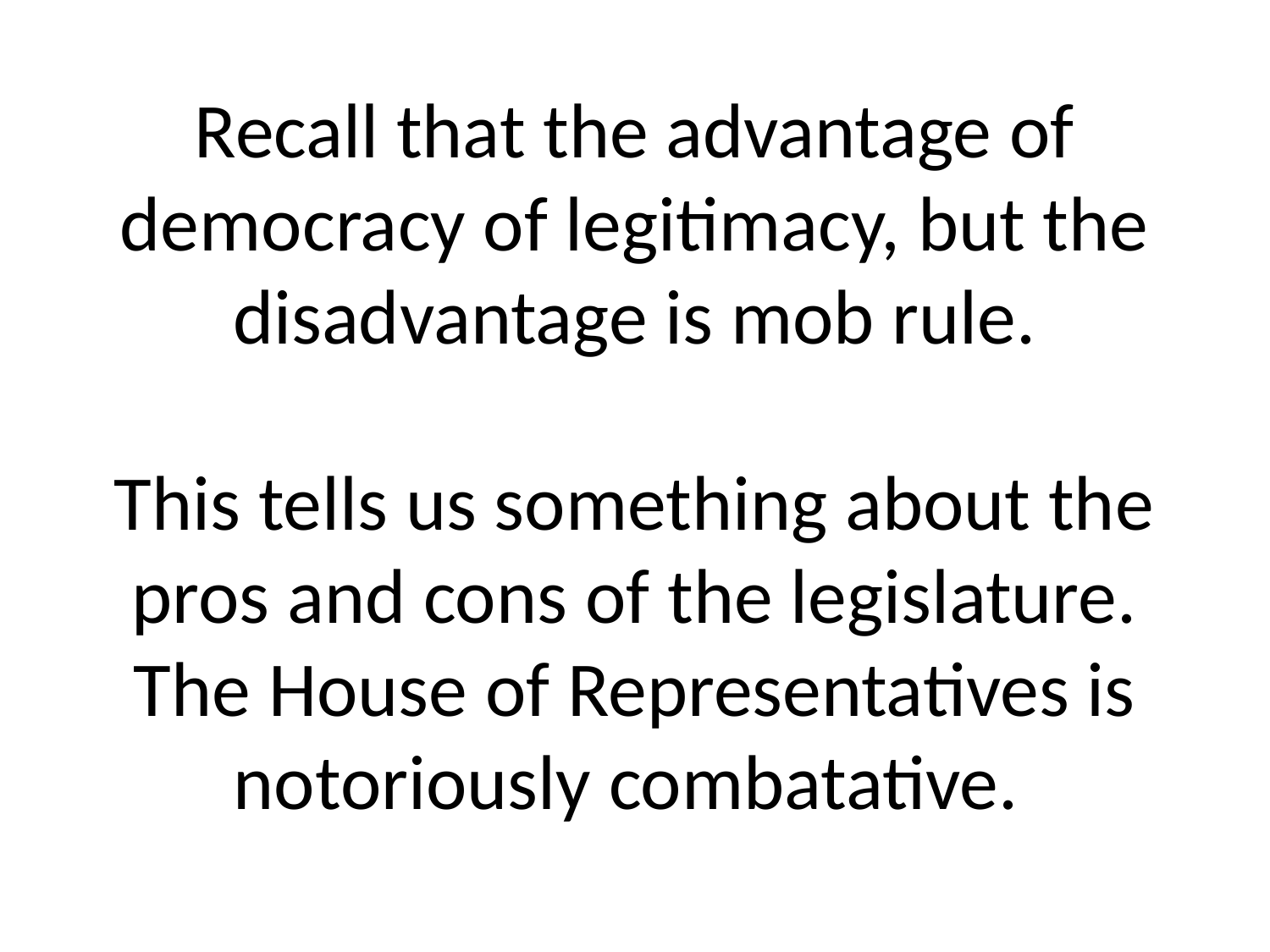

# Recall that the advantage of democracy of legitimacy, but the disadvantage is mob rule. This tells us something about the pros and cons of the legislature. The House of Representatives is notoriously combatative.